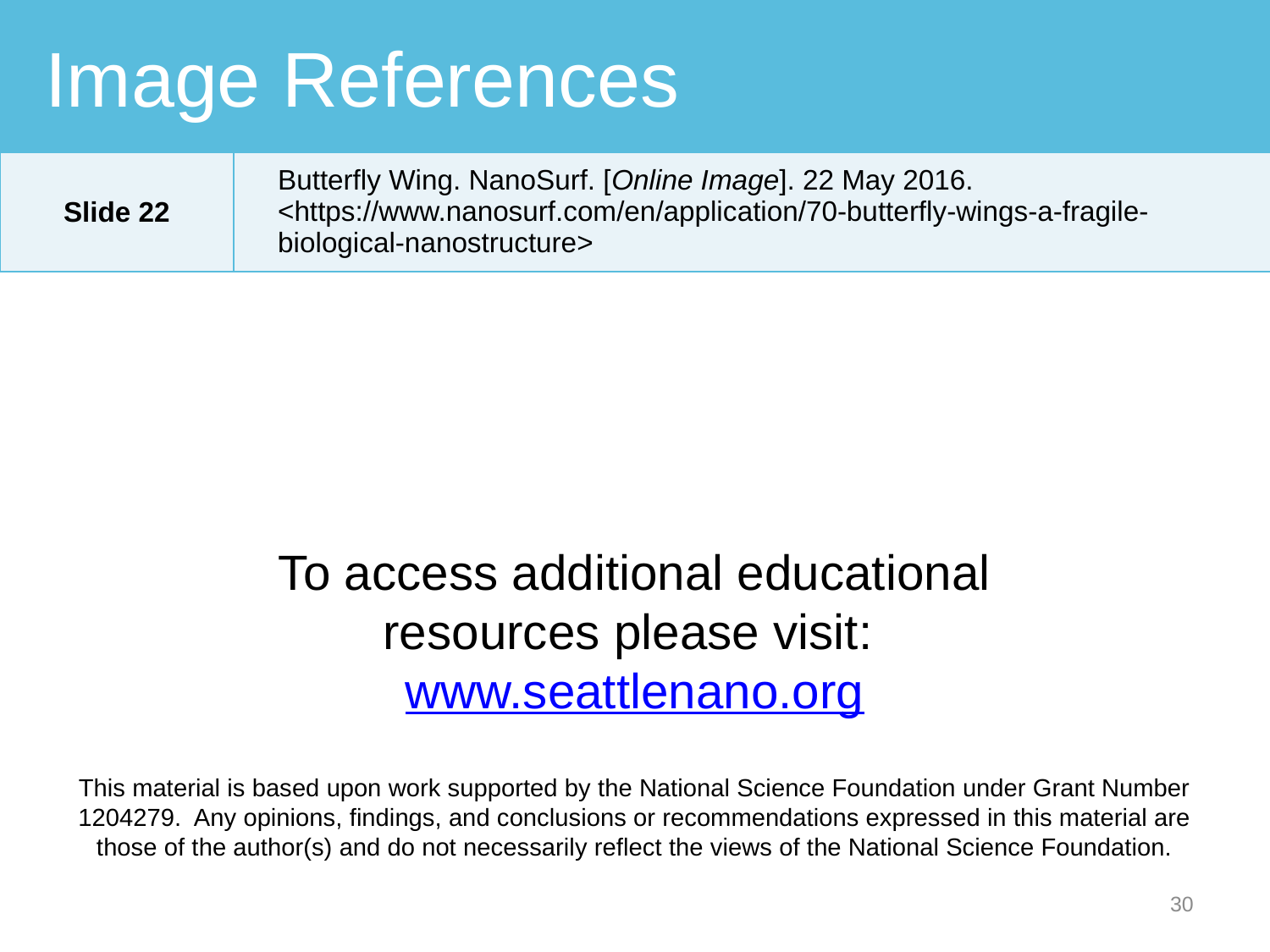

# Image References
| Slide 22 | Butterfly Wing. NanoSurf. [Online Image]. 22 May 2016. <https://www.nanosurf.com/en/application/70-butterfly-wings-a-fragile-biological-nanostructure> |
| --- | --- |
30